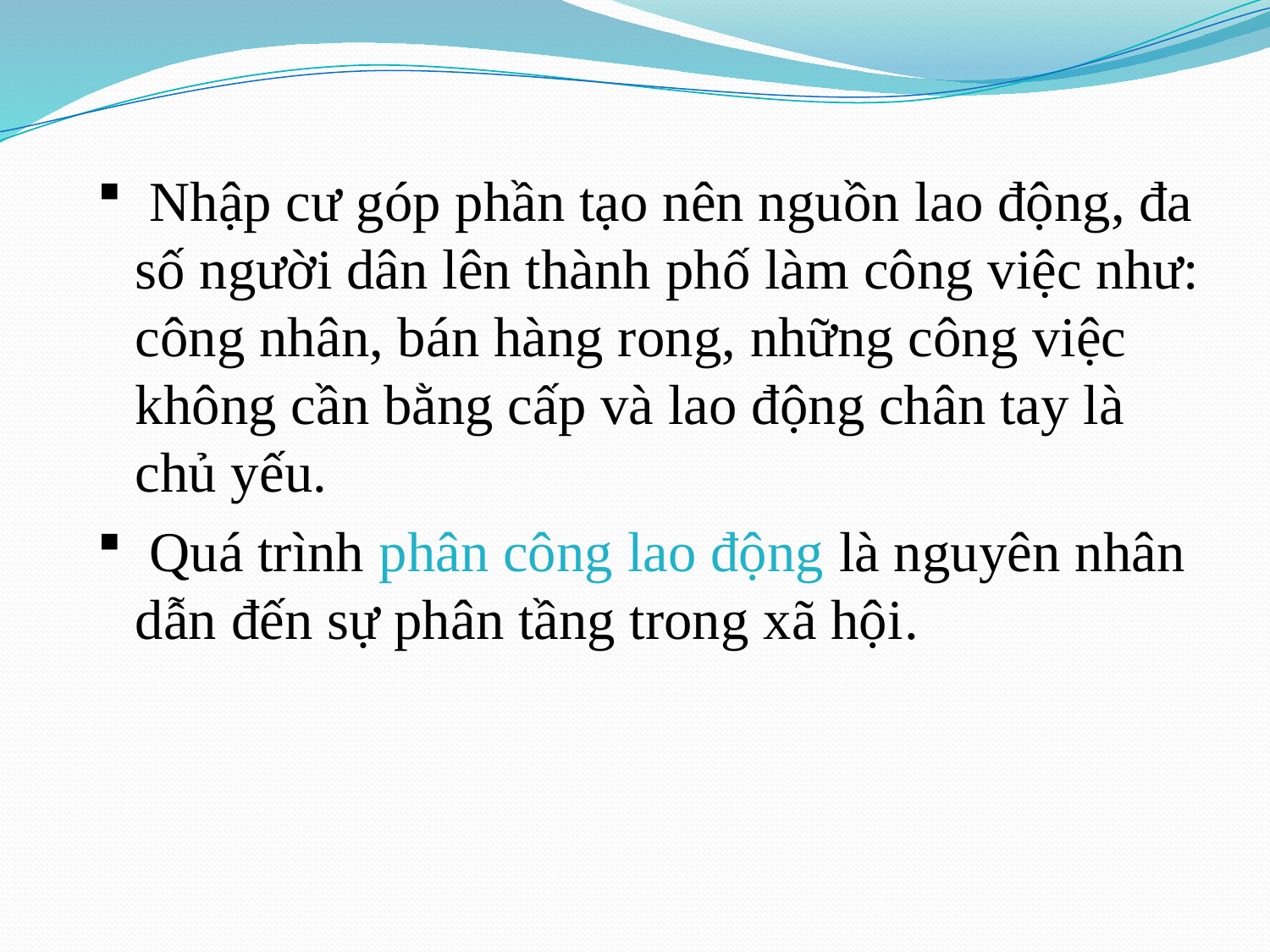

Nhập cư góp phần tạo nên nguồn lao động, đa số người dân lên thành phố làm công việc như: công nhân, bán hàng rong, những công việc không cần bằng cấp và lao động chân tay là chủ yếu.
 Quá trình phân công lao động là nguyên nhân dẫn đến sự phân tầng trong xã hội.